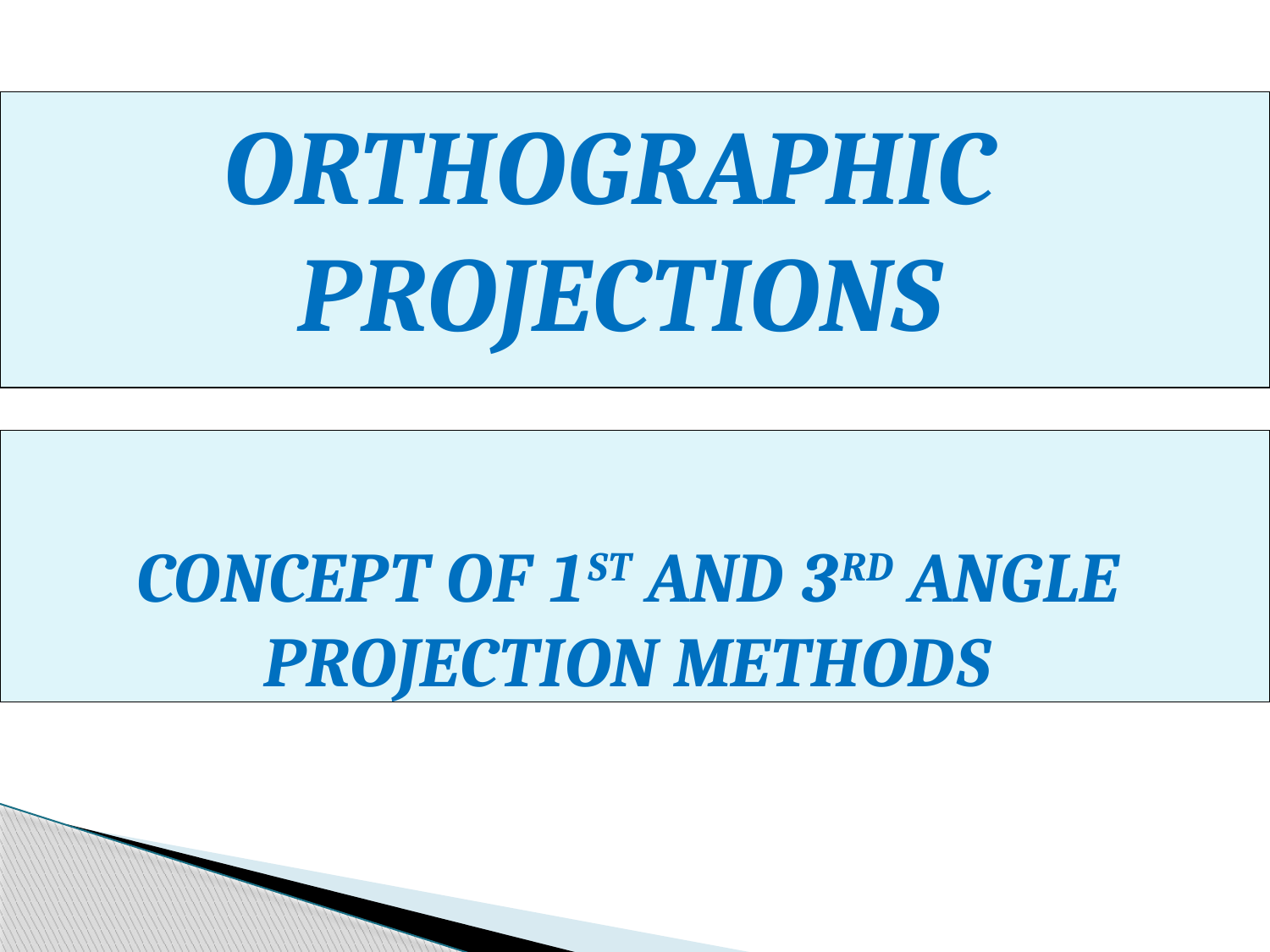

ORTHOGRAPHIC
PROJECTIONS

 CONCEPT OF 1ST AND 3RD ANGLE
PROJECTION METHODS